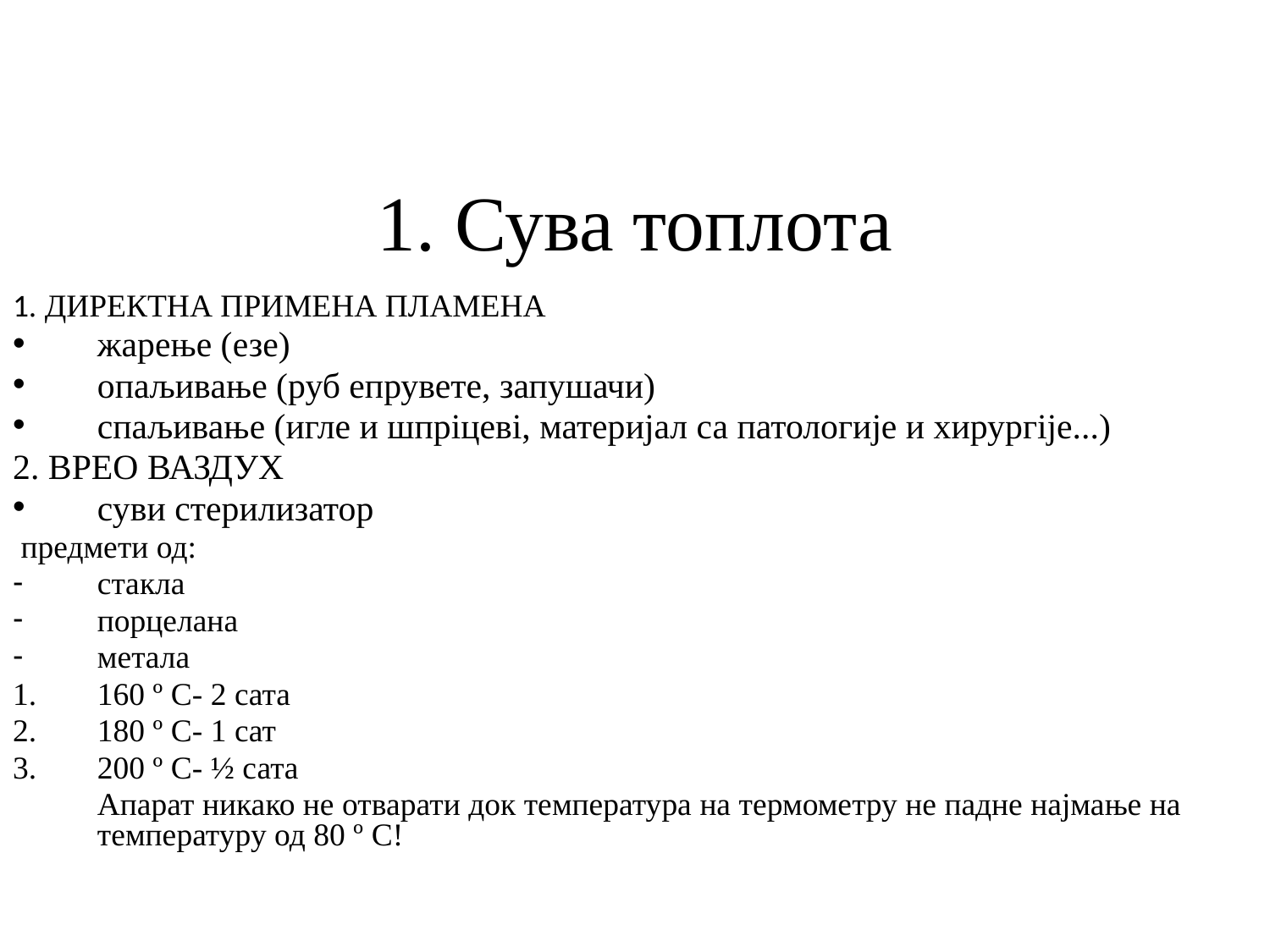

1. Сува топлота
1. ДИРЕКТНА ПРИМЕНА ПЛАМЕНА
жарење (езе)
опаљивањe (руб eпрувете, запушачи)
спаљивање (игле и шпрiцевi, материјал са патологије и хирургiје...)
2. ВРЕО ВАЗДУХ
суви стерилизатор
 предмети од:
стакла
порцелана
метала
160 º C- 2 сата
180 º C- 1 сат
200 º C- ½ сата
	Апарат никако не отварати док температура на термометру не падне најмање на температуру од 80 º C!